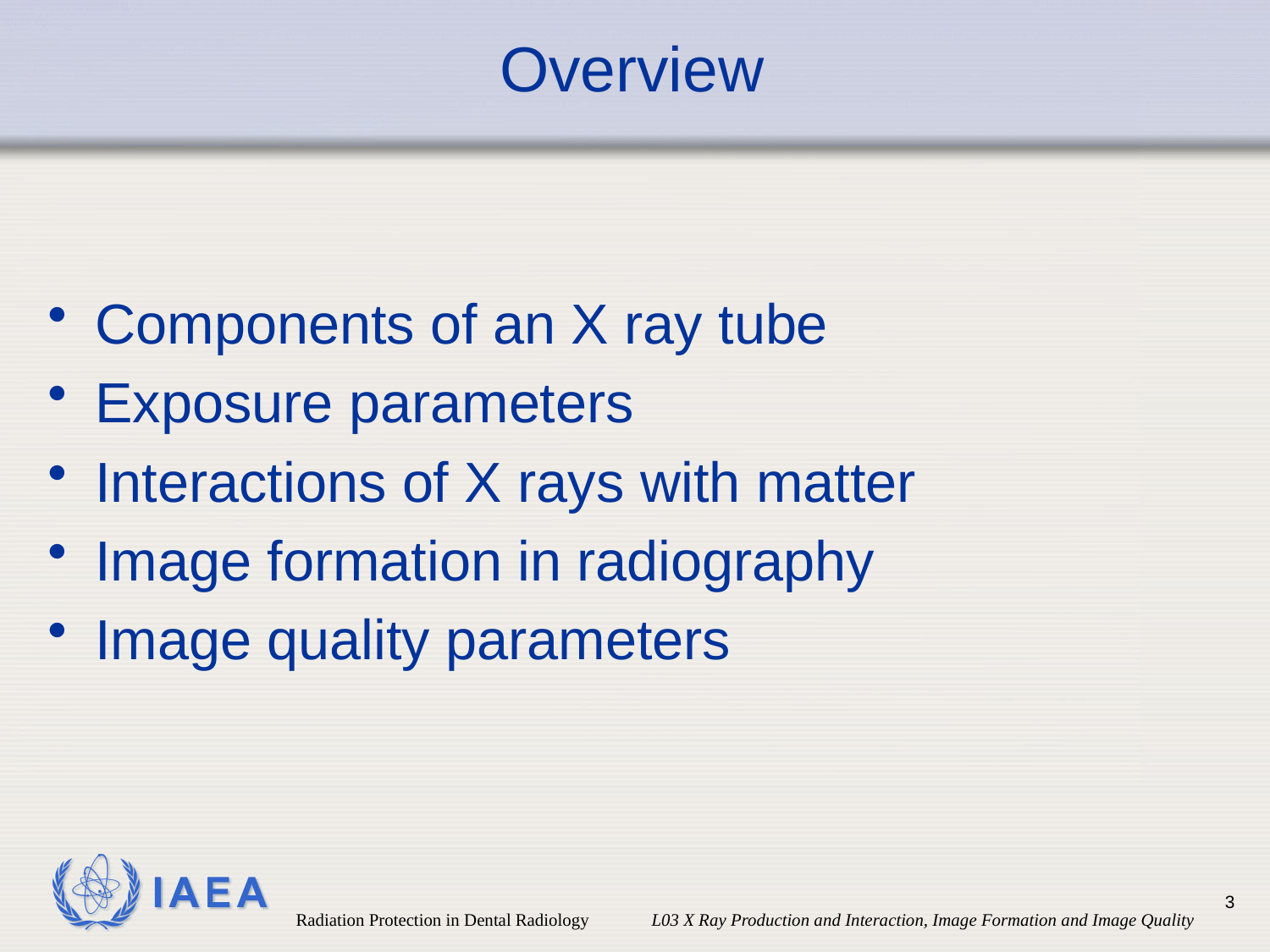

# Overview
Components of an X ray tube
Exposure parameters
Interactions of X rays with matter
Image formation in radiography
Image quality parameters

3
Radiation Protection in Dental Radiology              L03 X Ray Production and Interaction, Image Formation and Image Quality